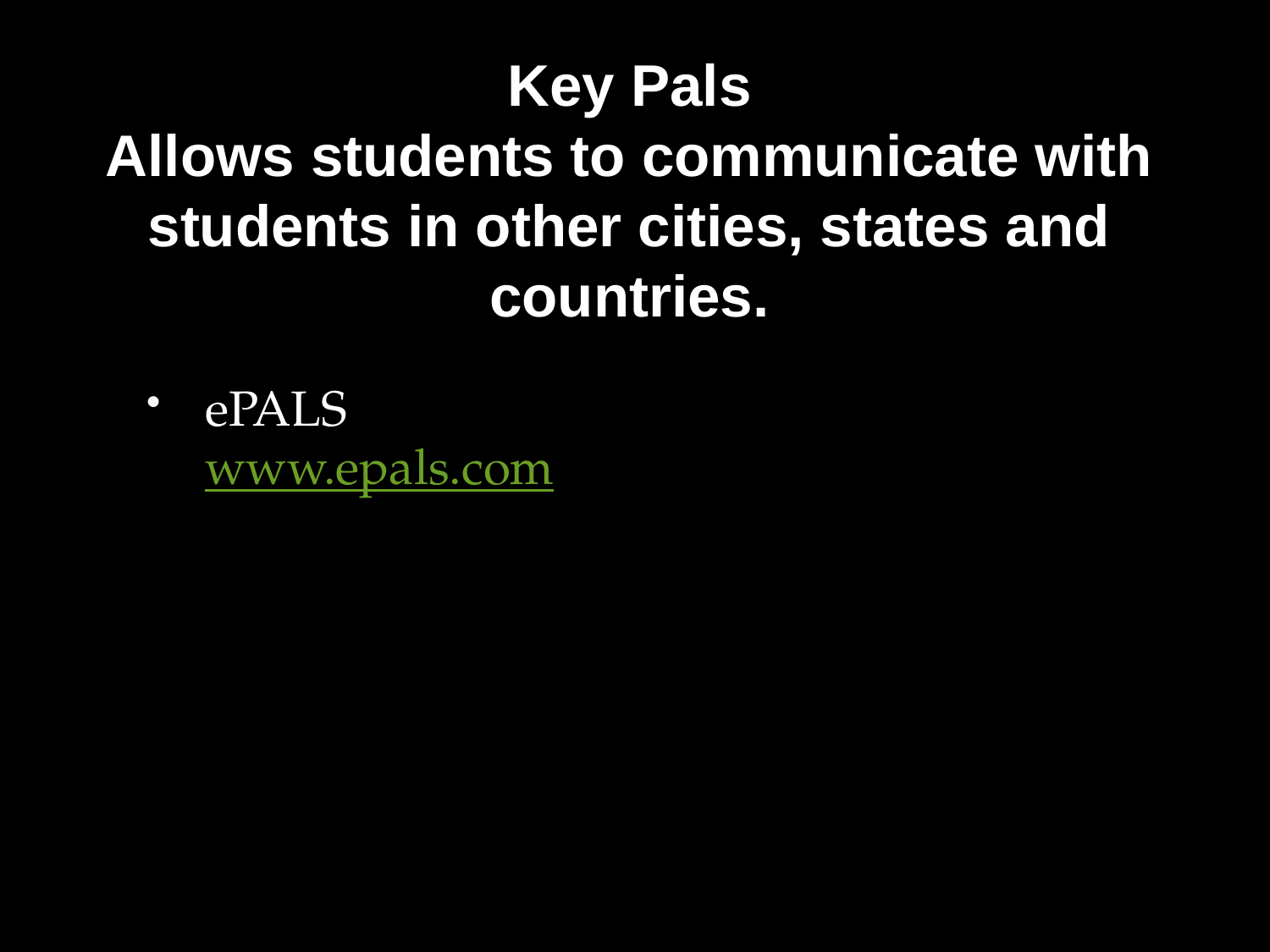

# Key Pals Allows students to communicate with students in other cities, states and countries.
ePALS                                            www.epals.com